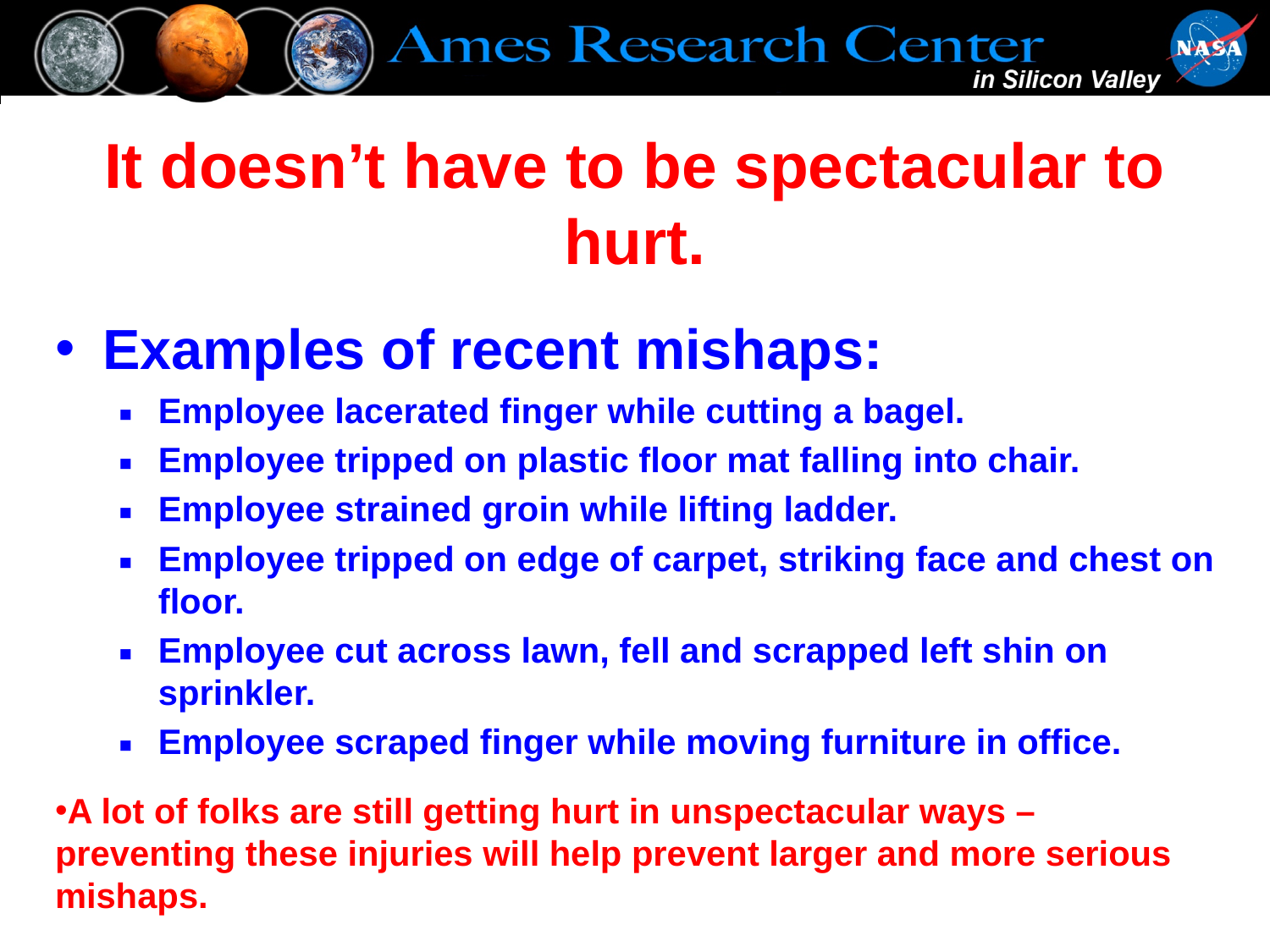

# It doesn’t have to be spectacular to hurt.
Examples of recent mishaps:
Employee lacerated finger while cutting a bagel.
Employee tripped on plastic floor mat falling into chair.
Employee strained groin while lifting ladder.
Employee tripped on edge of carpet, striking face and chest on floor.
Employee cut across lawn, fell and scrapped left shin on sprinkler.
Employee scraped finger while moving furniture in office.

A lot of folks are still getting hurt in unspectacular ways – preventing these injuries will help prevent larger and more serious mishaps.